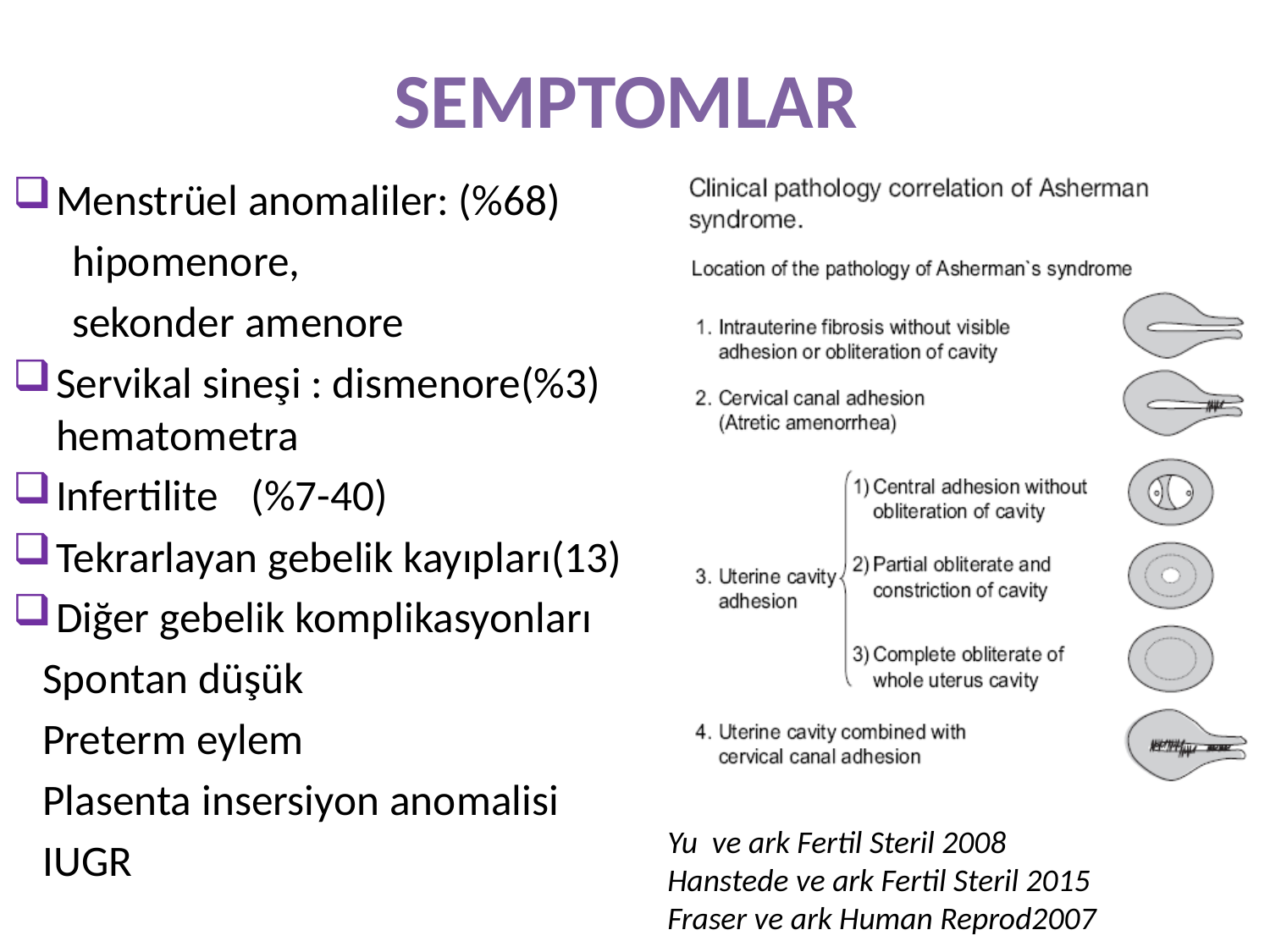

# SEMPTOMLAR
Menstrüel anomaliler: (%68)
      hipomenore,
      sekonder amenore
Servikal sineşi : dismenore(%3) hematometra
Infertilite	(%7-40)
Tekrarlayan gebelik kayıpları(13)
Diğer gebelik komplikasyonları
   Spontan düşük
   Preterm eylem
   Plasenta insersiyon anomalisi
   IUGR

Yu  ve ark Fertil Steril 2008
Hanstede ve ark Fertil Steril 2015
Fraser ve ark Human Reprod2007